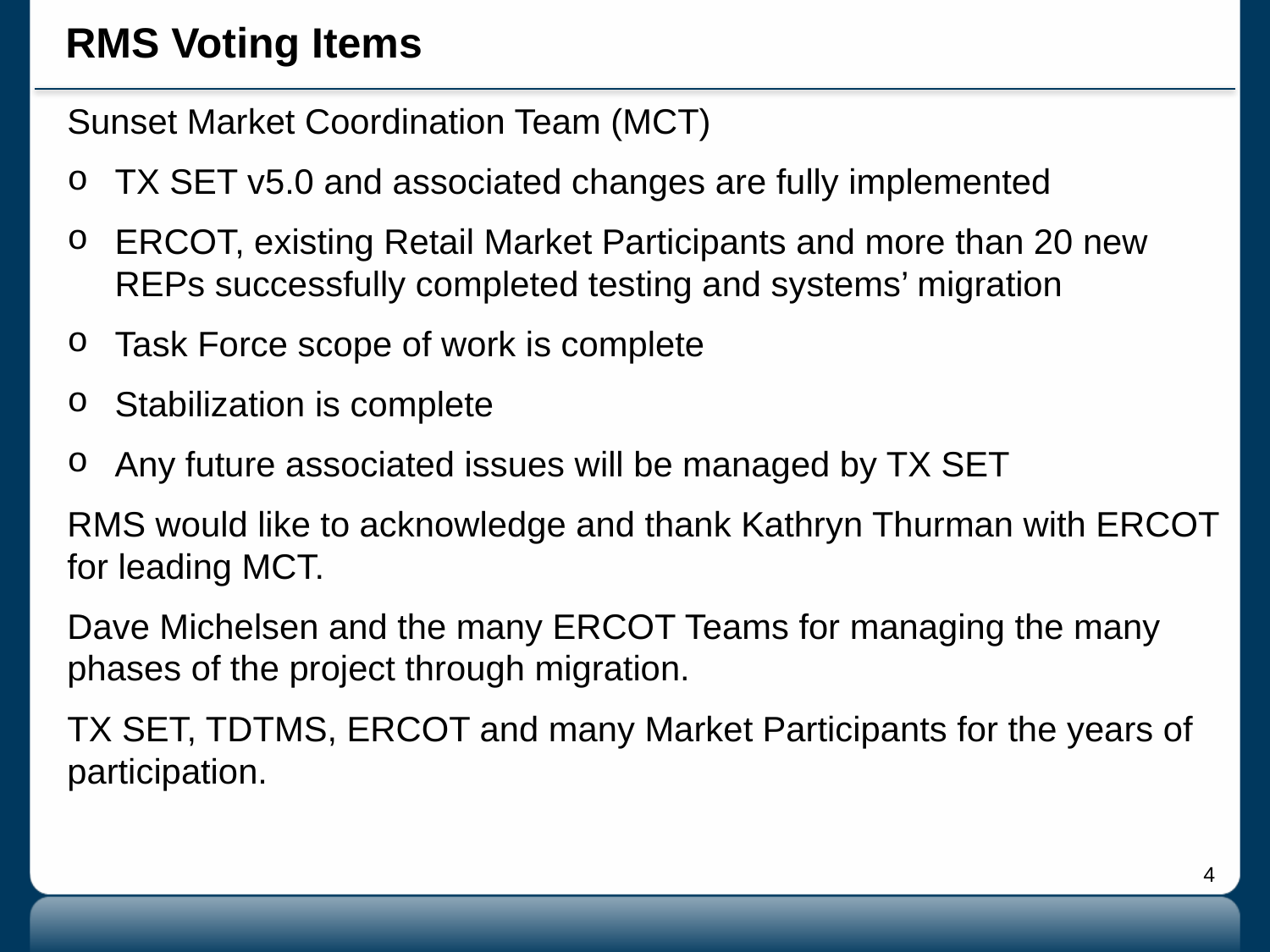

# RMS Voting Items
Sunset Market Coordination Team (MCT)
TX SET v5.0 and associated changes are fully implemented
ERCOT, existing Retail Market Participants and more than 20 new REPs successfully completed testing and systems’ migration
Task Force scope of work is complete
Stabilization is complete
Any future associated issues will be managed by TX SET
RMS would like to acknowledge and thank Kathryn Thurman with ERCOT for leading MCT.
Dave Michelsen and the many ERCOT Teams for managing the many phases of the project through migration.
TX SET, TDTMS, ERCOT and many Market Participants for the years of participation.